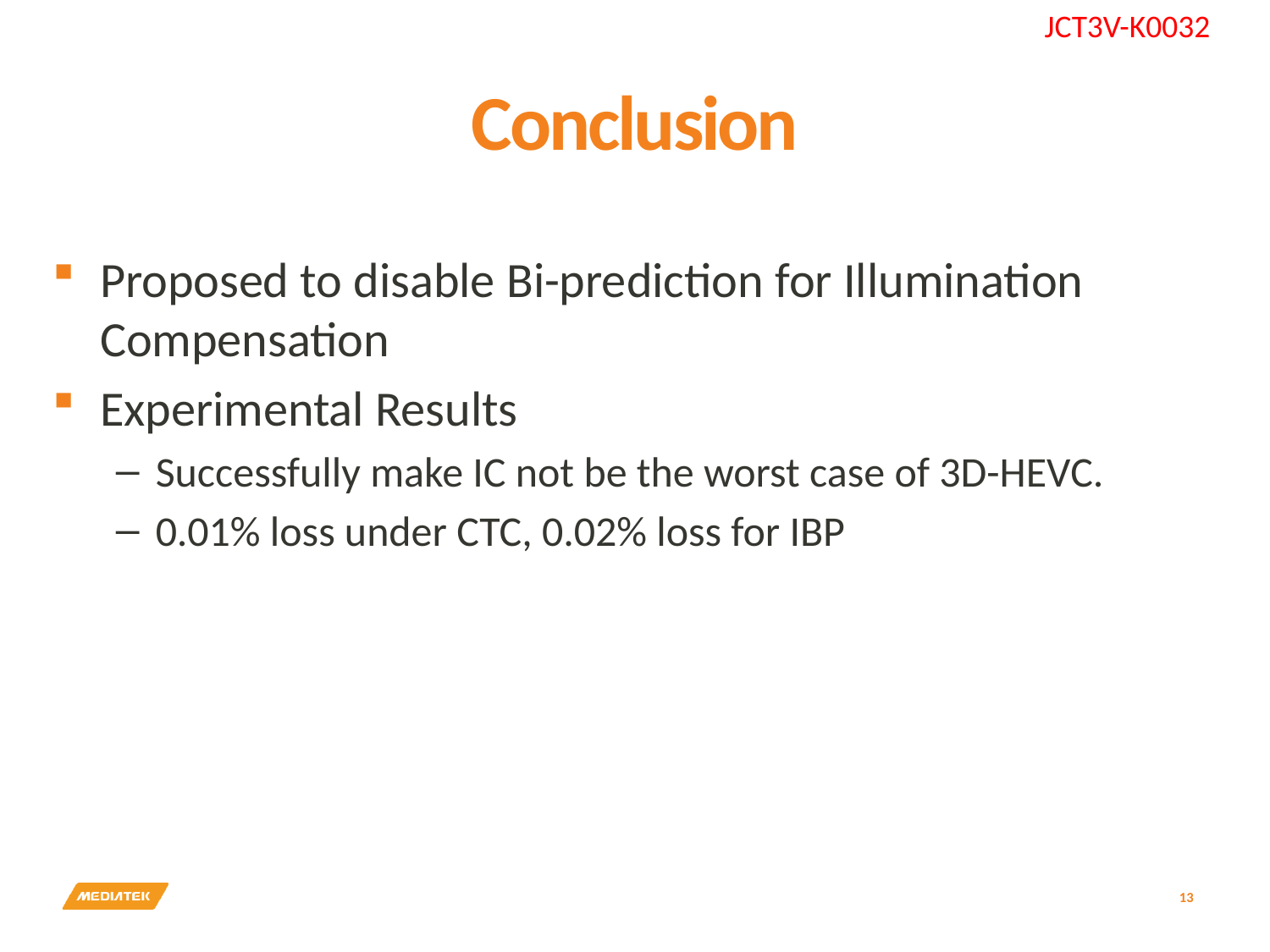

# Conclusion
Proposed to disable Bi-prediction for Illumination Compensation
Experimental Results
Successfully make IC not be the worst case of 3D-HEVC.
0.01% loss under CTC, 0.02% loss for IBP

13